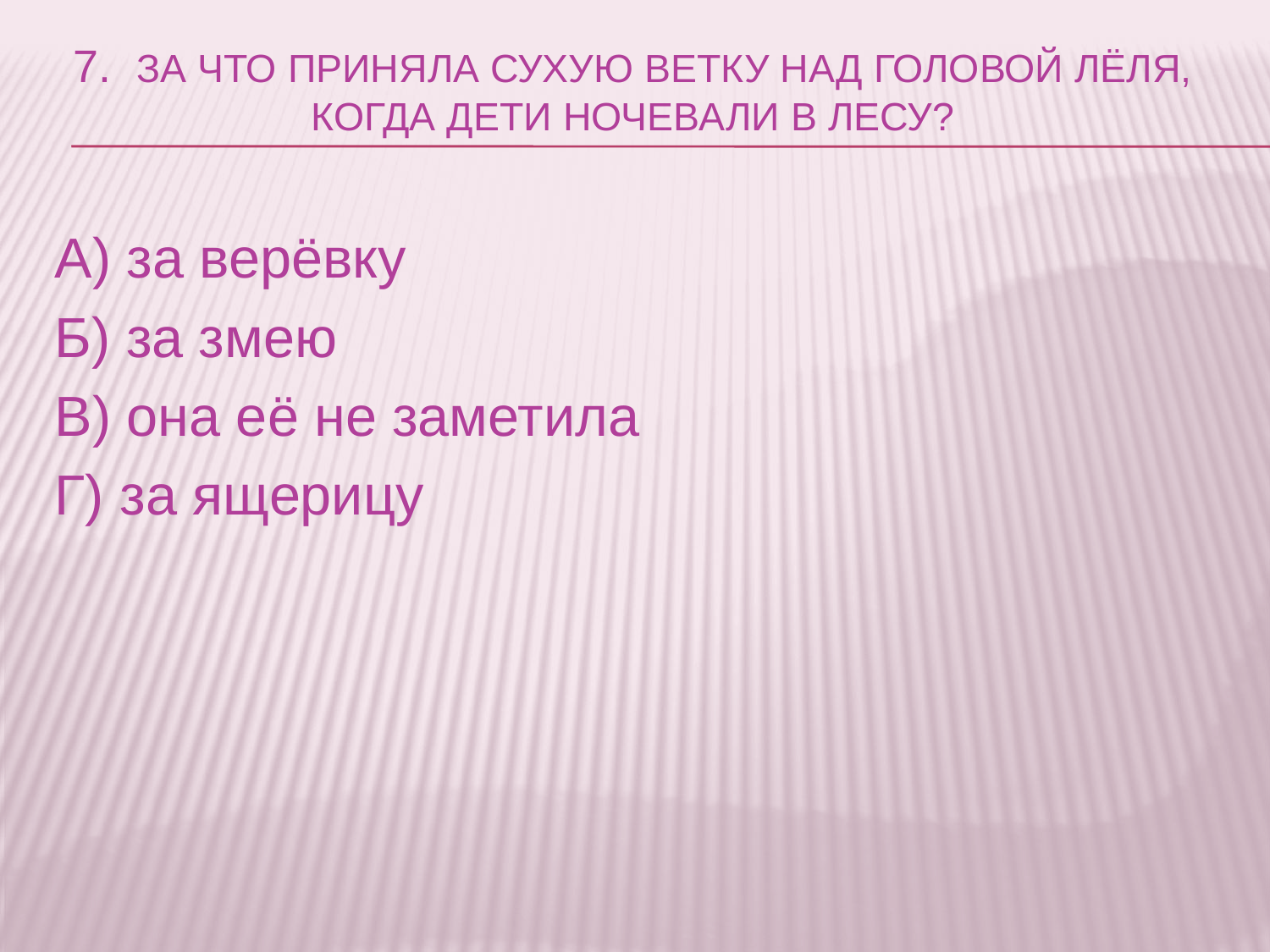

# 7.  За что приняла сухую ветку над головой Лёля, когда дети ночевали в лесу?
А) за верёвку
Б) за змею
В) она её не заметила
Г) за ящерицу